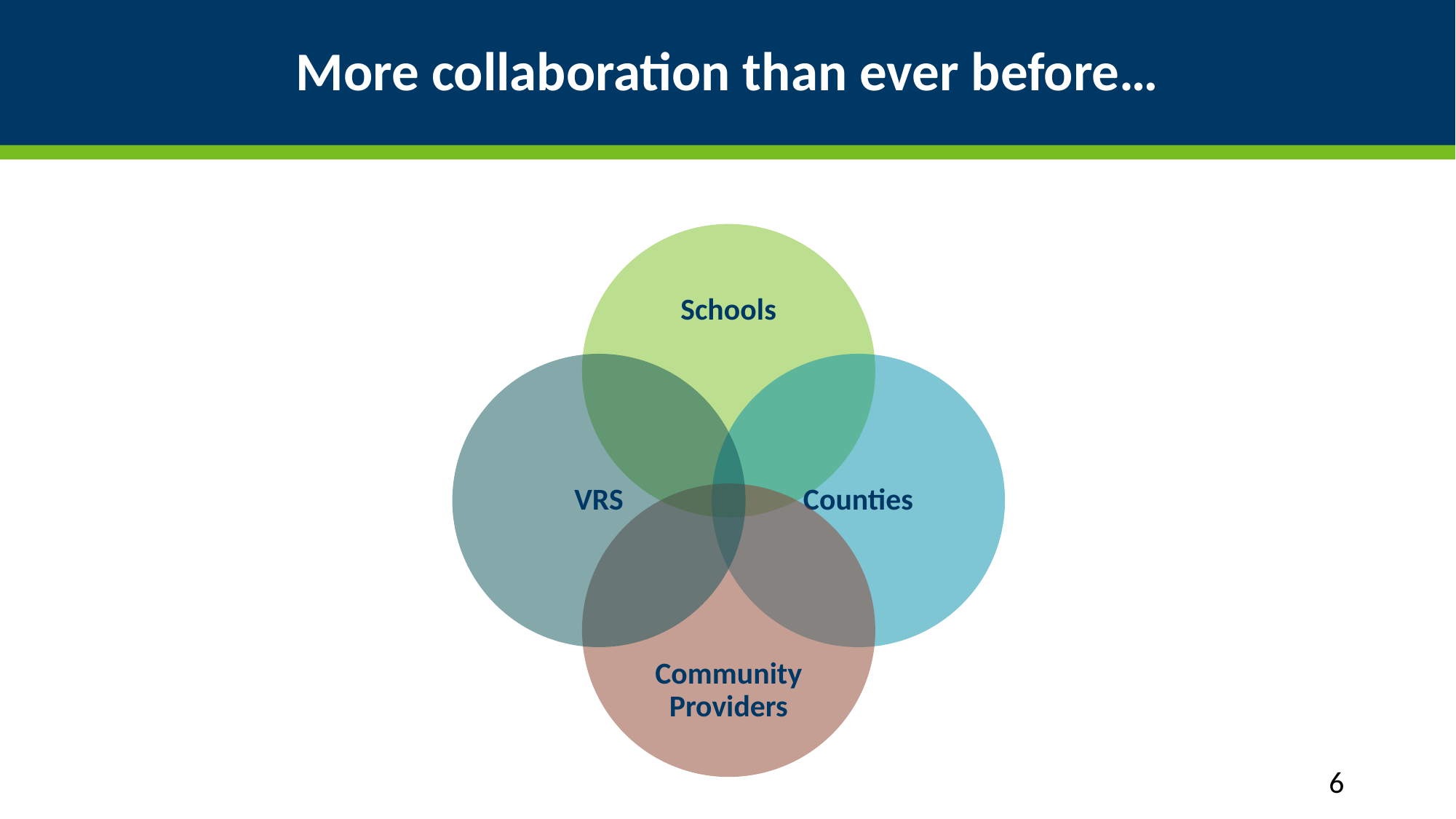

# More collaboration than ever before…
Schools
Counties
Community Providers
VRS
6